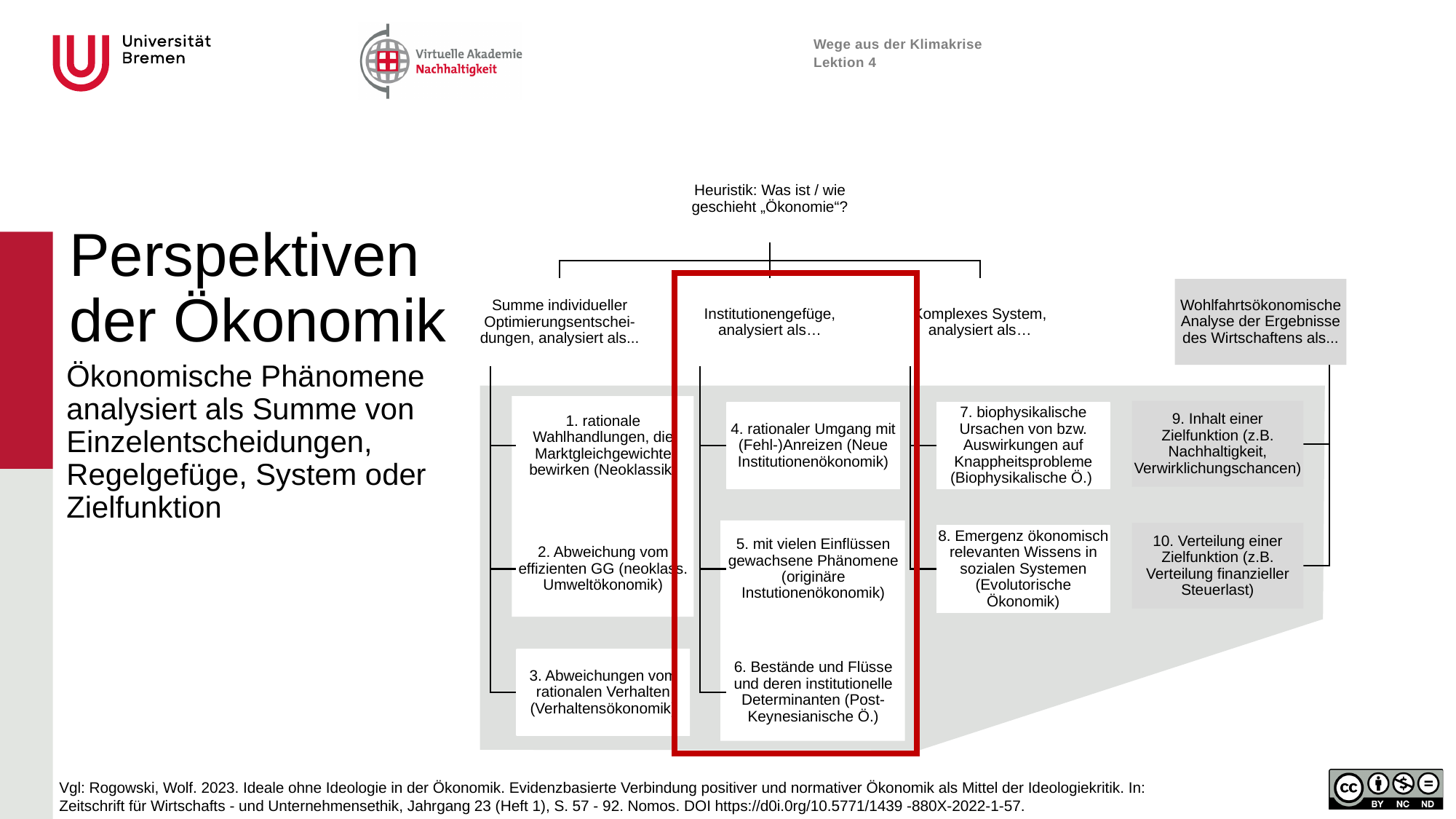

Heuristik: Was ist / wie geschieht „Ökonomie“?
Summe individueller Optimierungsentschei-dungen, analysiert als...
1. rationale Wahlhandlungen, die Marktgleichgewichte bewirken (Neoklassik)
2. Abweichung vom effizienten GG (neoklass. Umweltökonomik)
3. Abweichungen vom rationalen Verhalten (Verhaltensökonomik)
Institutionengefüge, analysiert als…
4. rationaler Umgang mit (Fehl-)Anreizen (Neue Institutionenökonomik)
5. mit vielen Einflüssen gewachsene Phänomene (originäre Instutionenökonomik)
6. Bestände und Flüsse und deren institutionelle Determinanten (Post-Keynesianische Ö.)
Komplexes System, analysiert als…
7. biophysikalische Ursachen von bzw. Auswirkungen auf Knappheitsprobleme (Biophysikalische Ö.)
8. Emergenz ökonomisch relevanten Wissens in sozialen Systemen (Evolutorische Ökonomik)
Perspektiven der Ökonomik

Wohlfahrtsökonomische Analyse der Ergebnisse des Wirtschaftens als...
9. Inhalt einer Zielfunktion (z.B. Nachhaltigkeit, Verwirklichungschancen)
10. Verteilung einer Zielfunktion (z.B. Verteilung finanzieller Steuerlast)
Ökonomische Phänomene analysiert als Summe von Einzelentscheidungen, Regelgefüge, System oder Zielfunktion

Vgl: Rogowski, Wolf. 2023. Ideale ohne Ideologie in der Ökonomik. Evidenzbasierte Verbindung positiver und normativer Ökonomik als Mittel der Ideologiekritik. In: Zeitschrift für Wirtschafts - und Unternehmensethik, Jahrgang 23 (Heft 1), S. 57 - 92. Nomos. DOI https://d0i.0rg/10.5771/1439 -880X-2022-1-57.